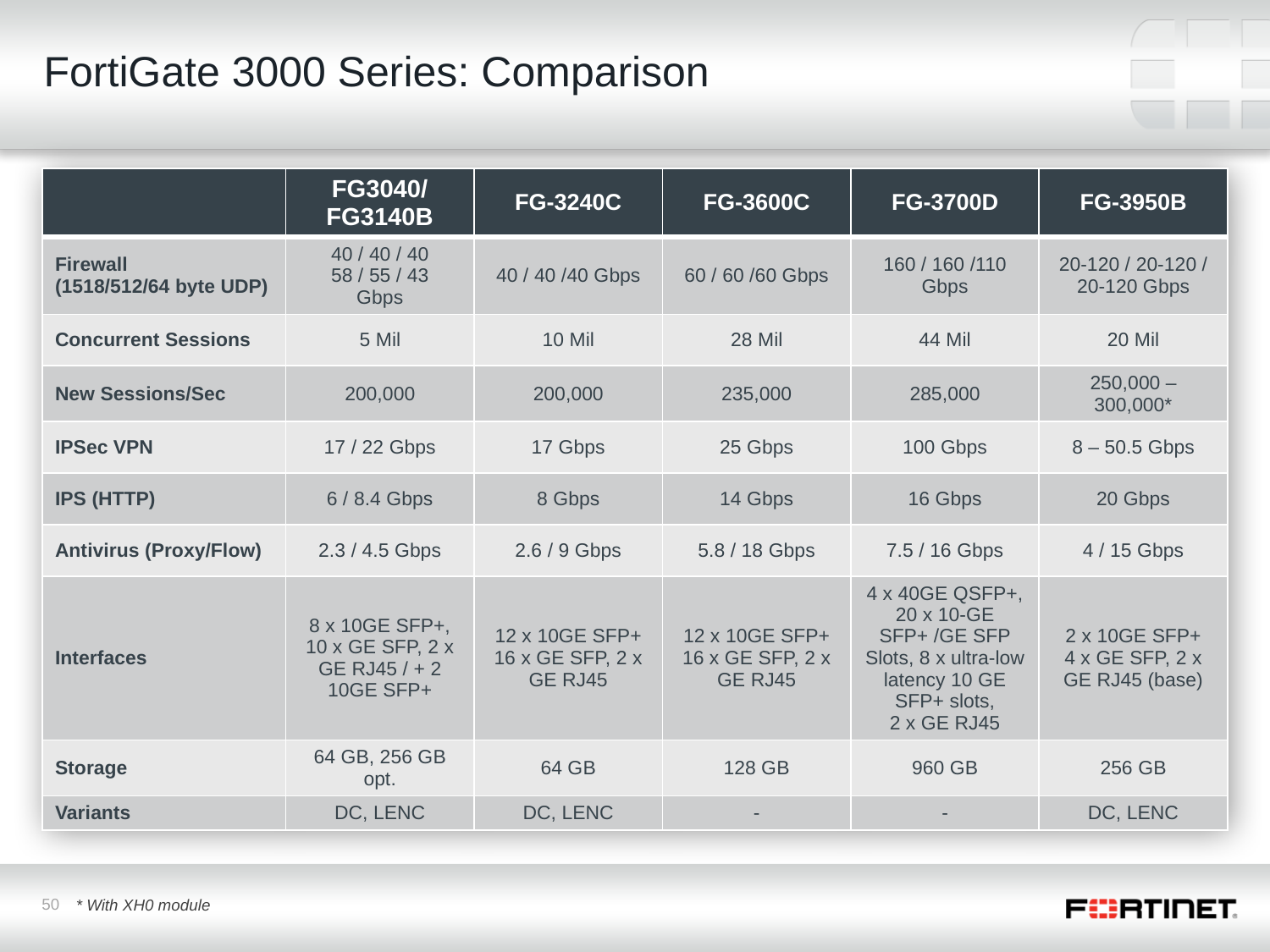

# FortiGate 3000 Series: Comparison
|  | FG3040/ FG3140B | FG-3240C | FG-3600C | FG-3700D | FG-3950B |
| --- | --- | --- | --- | --- | --- |
| Firewall (1518/512/64 byte UDP) | 40 / 40 / 40 58 / 55 / 43 Gbps | 40 / 40 /40 Gbps | 60 / 60 /60 Gbps | 160 / 160 /110 Gbps | 20-120 / 20-120 / 20-120 Gbps |
| Concurrent Sessions | 5 Mil | 10 Mil | 28 Mil | 44 Mil | 20 Mil |
| New Sessions/Sec | 200,000 | 200,000 | 235,000 | 285,000 | 250,000 – 300,000\* |
| IPSec VPN | 17 / 22 Gbps | 17 Gbps | 25 Gbps | 100 Gbps | 8 – 50.5 Gbps |
| IPS (HTTP) | 6 / 8.4 Gbps | 8 Gbps | 14 Gbps | 16 Gbps | 20 Gbps |
| Antivirus (Proxy/Flow) | 2.3 / 4.5 Gbps | 2.6 / 9 Gbps | 5.8 / 18 Gbps | 7.5 / 16 Gbps | 4 / 15 Gbps |
| Interfaces | 8 x 10GE SFP+, 10 x GE SFP, 2 x GE RJ45 / + 2 10GE SFP+ | 12 x 10GE SFP+ 16 x GE SFP, 2 x GE RJ45 | 12 x 10GE SFP+ 16 x GE SFP, 2 x GE RJ45 | 4 x 40GE QSFP+, 20 x 10-GE SFP+ /GE SFP Slots, 8 x ultra-low latency 10 GE SFP+ slots, 2 x GE RJ45 | 2 x 10GE SFP+ 4 x GE SFP, 2 x GE RJ45 (base) |
| Storage | 64 GB, 256 GB opt. | 64 GB | 128 GB | 960 GB | 256 GB |
| Variants | DC, LENC | DC, LENC | - | - | DC, LENC |
* With XH0 module